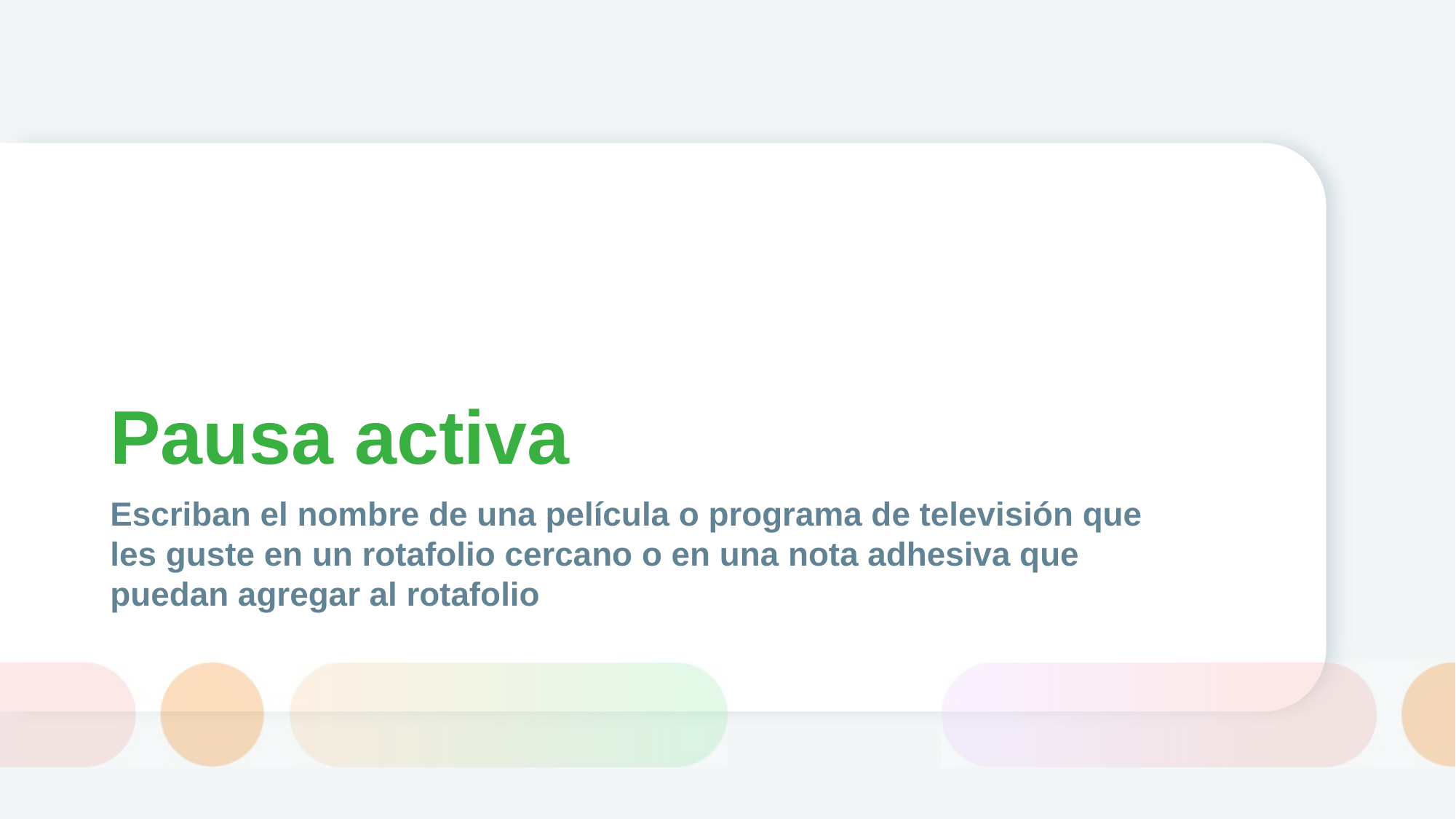

# Pausa activa
Escriban el nombre de una película o programa de televisión que les guste en un rotafolio cercano o en una nota adhesiva que puedan agregar al rotafolio
​